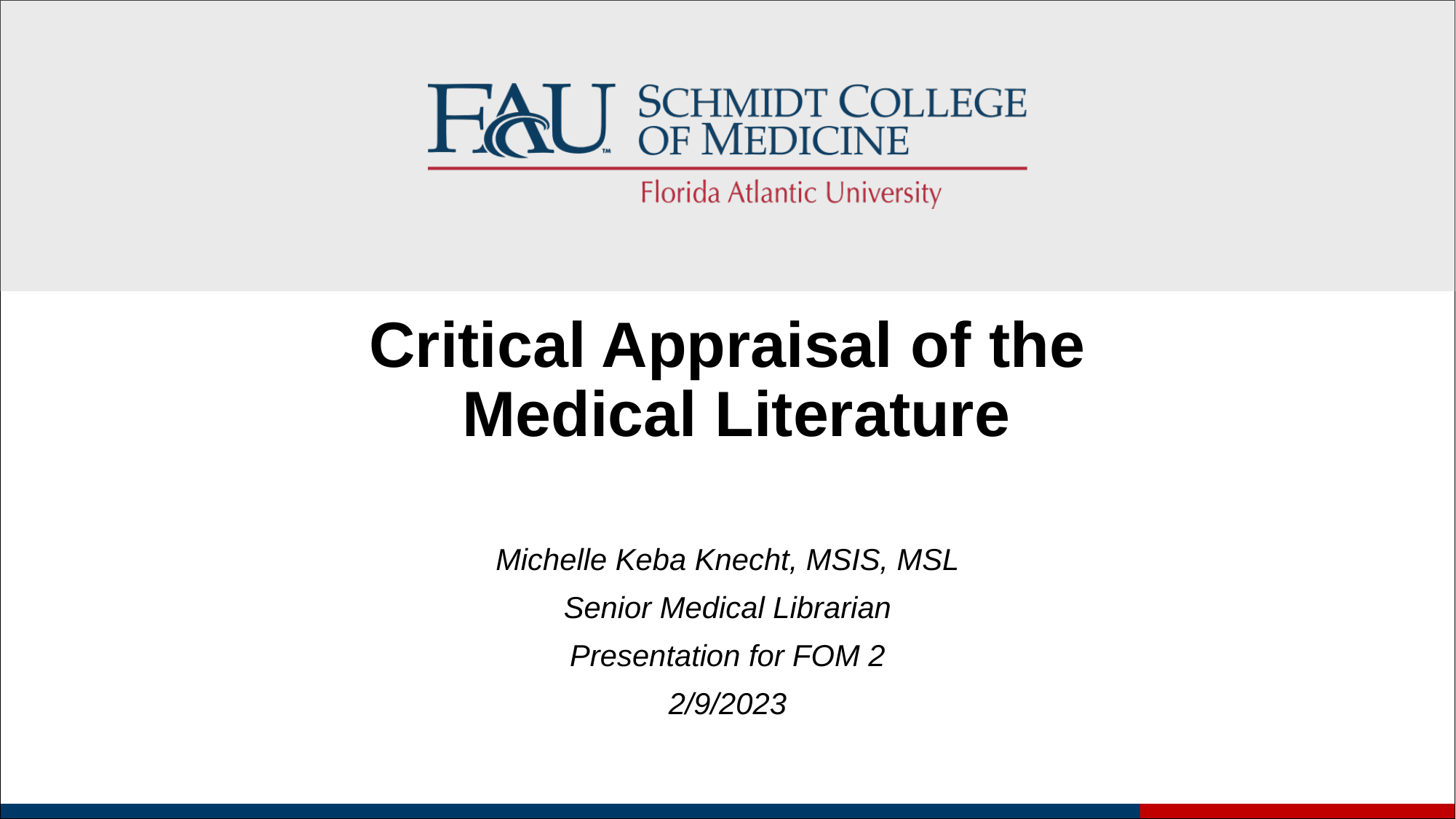

# Critical Appraisal of the Medical Literature
Michelle Keba Knecht, MSIS, MSL
Senior Medical Librarian
Presentation for FOM 2
2/9/2023